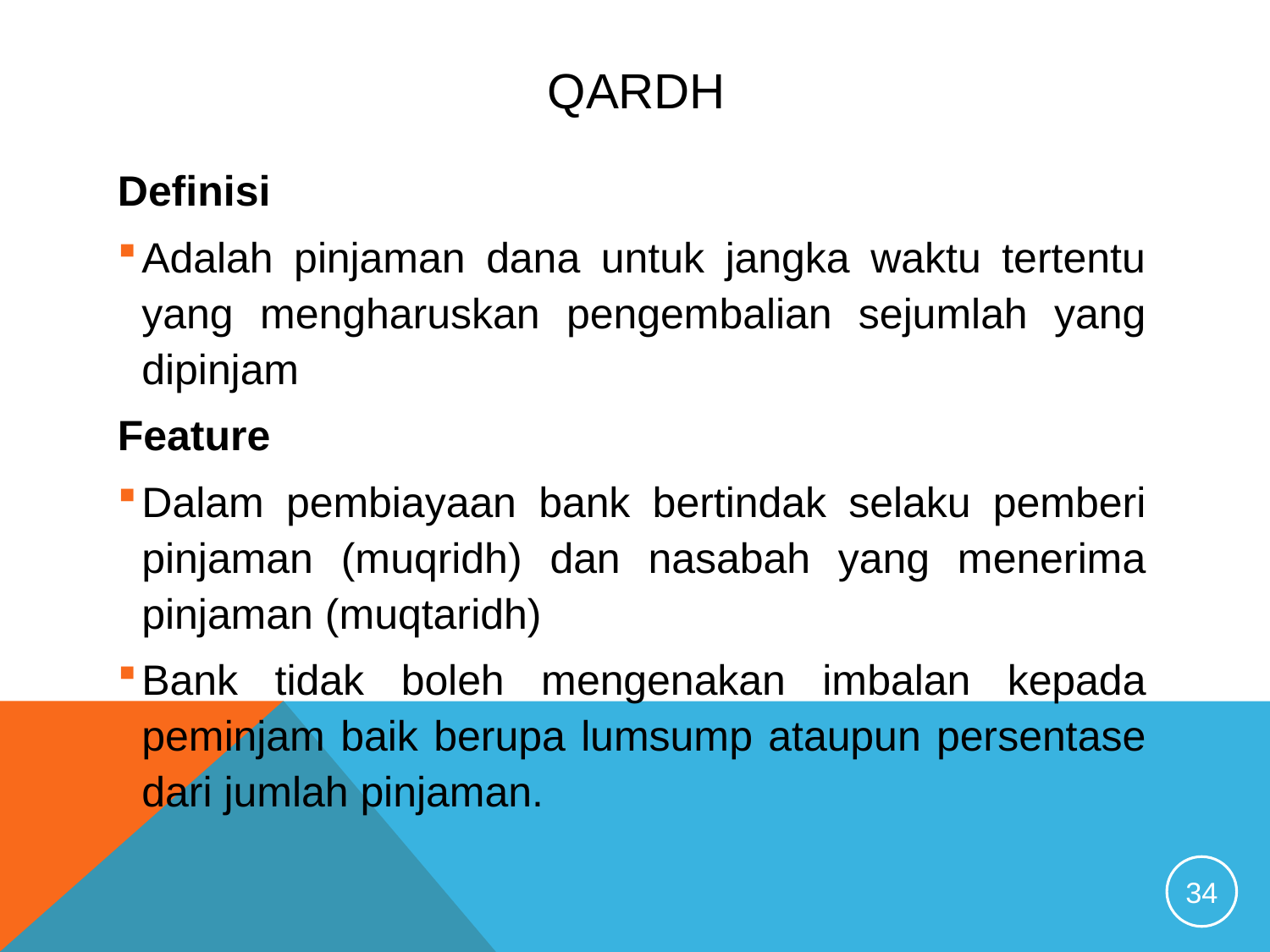

# QARDH
Definisi
Adalah pinjaman dana untuk jangka waktu tertentu yang mengharuskan pengembalian sejumlah yang dipinjam
Feature
Dalam pembiayaan bank bertindak selaku pemberi pinjaman (muqridh) dan nasabah yang menerima pinjaman (muqtaridh)
Bank tidak boleh mengenakan imbalan kepada peminjam baik berupa lumsump ataupun persentase dari jumlah pinjaman.
34